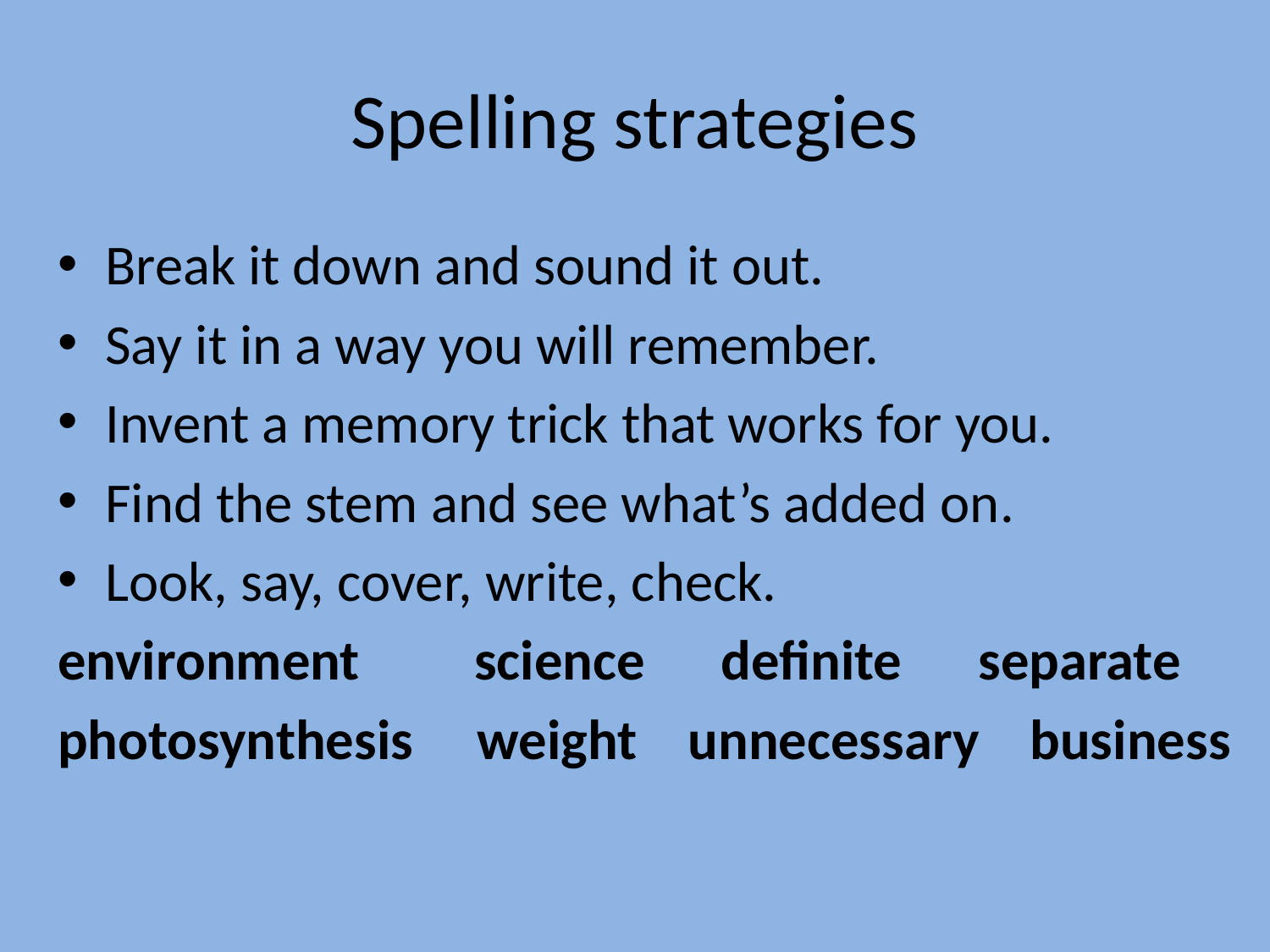

# Spelling strategies
Break it down and sound it out.
Say it in a way you will remember.
Invent a memory trick that works for you.
Find the stem and see what’s added on.
Look, say, cover, write, check.
environment         science      definite      separate
photosynthesis     weight    unnecessary    business